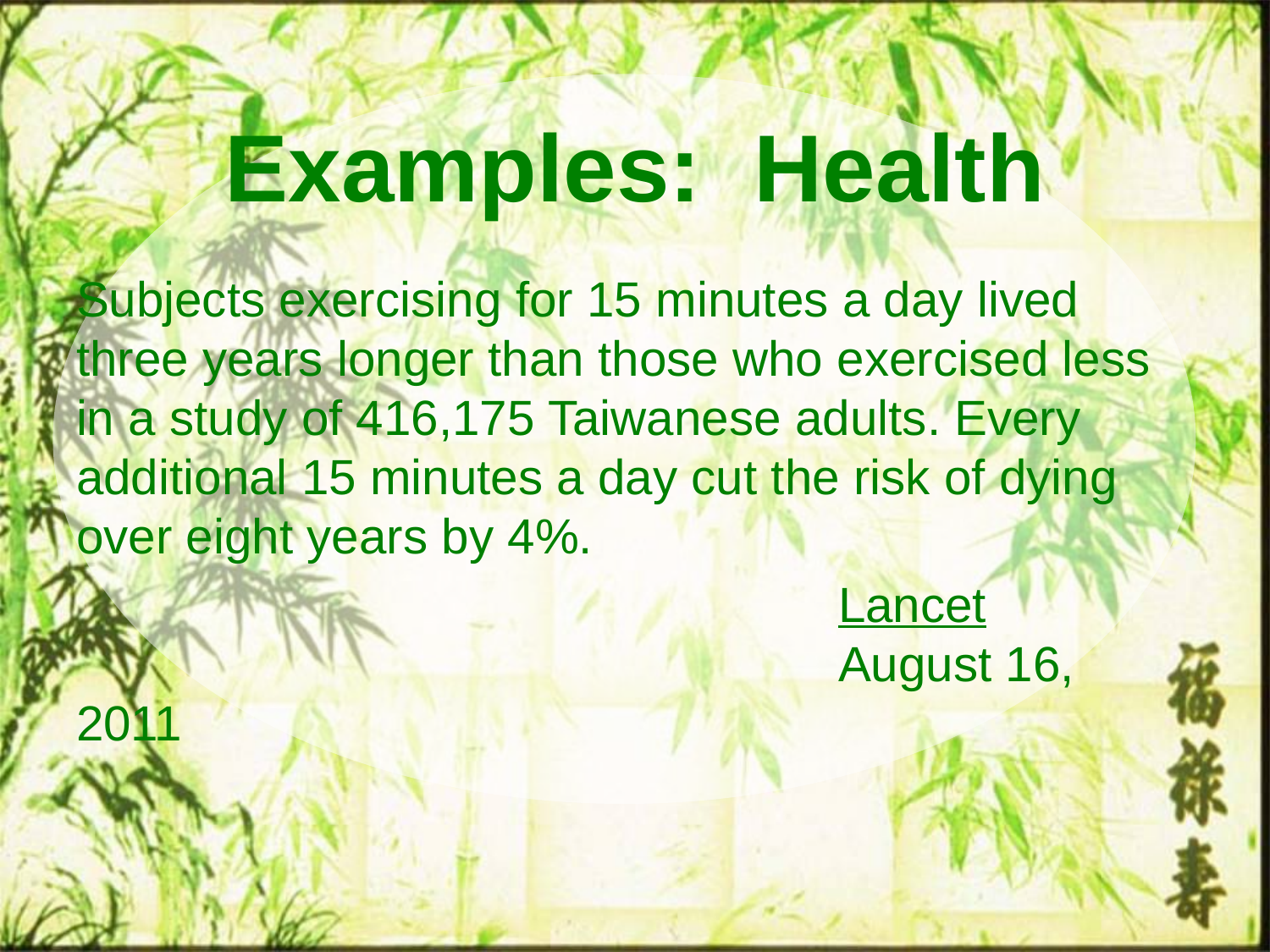

Examples:  Health
Subjects exercising for 15 minutes a day lived three years longer than those who exercised less in a study of 416,175 Taiwanese adults. Every additional 15 minutes a day cut the risk of dying over eight years by 4%.
						Lancet
						August 16, 2011